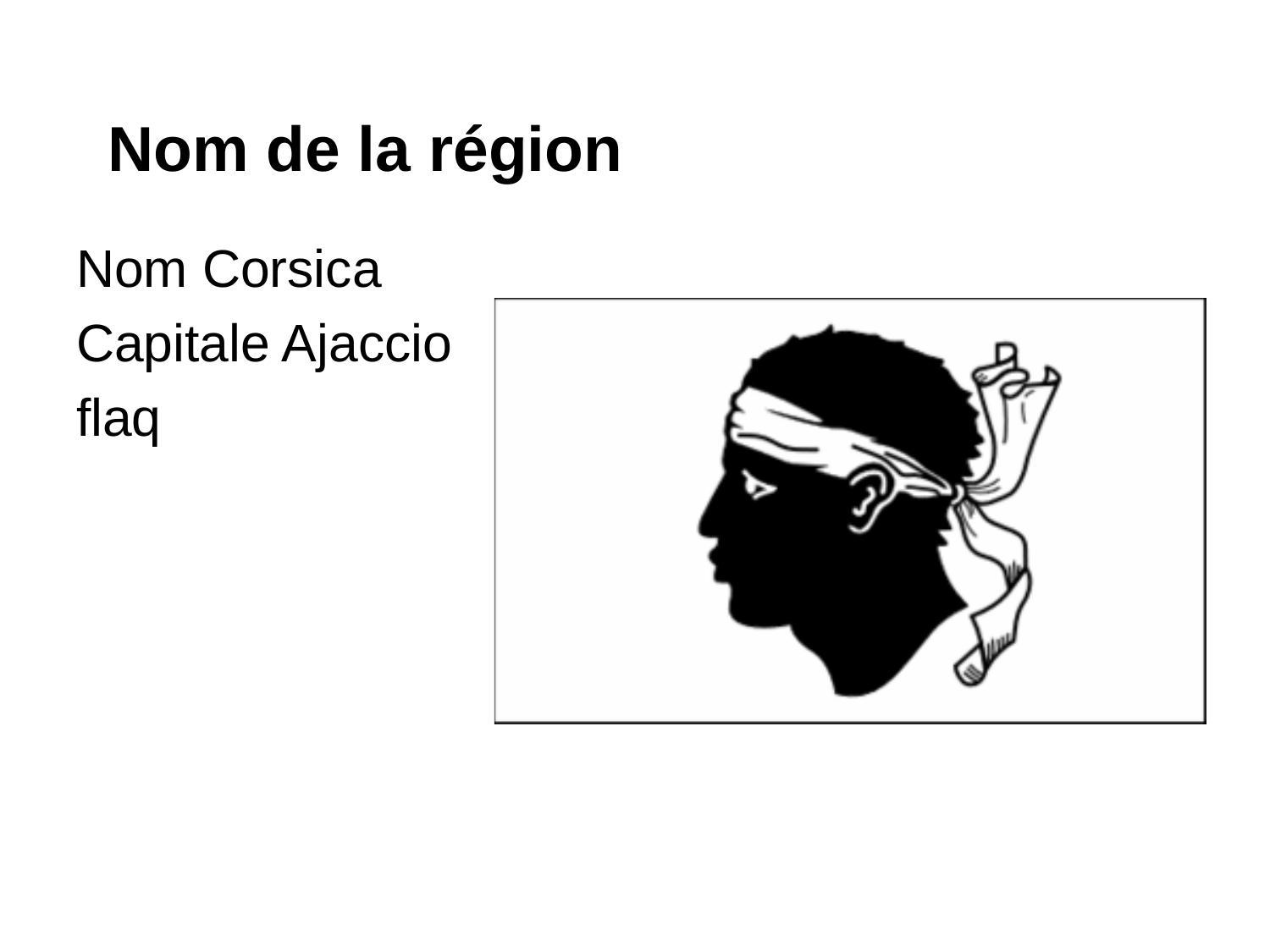

# Nom de la région
Nom Corsica
Capitale Ajaccio
flaq